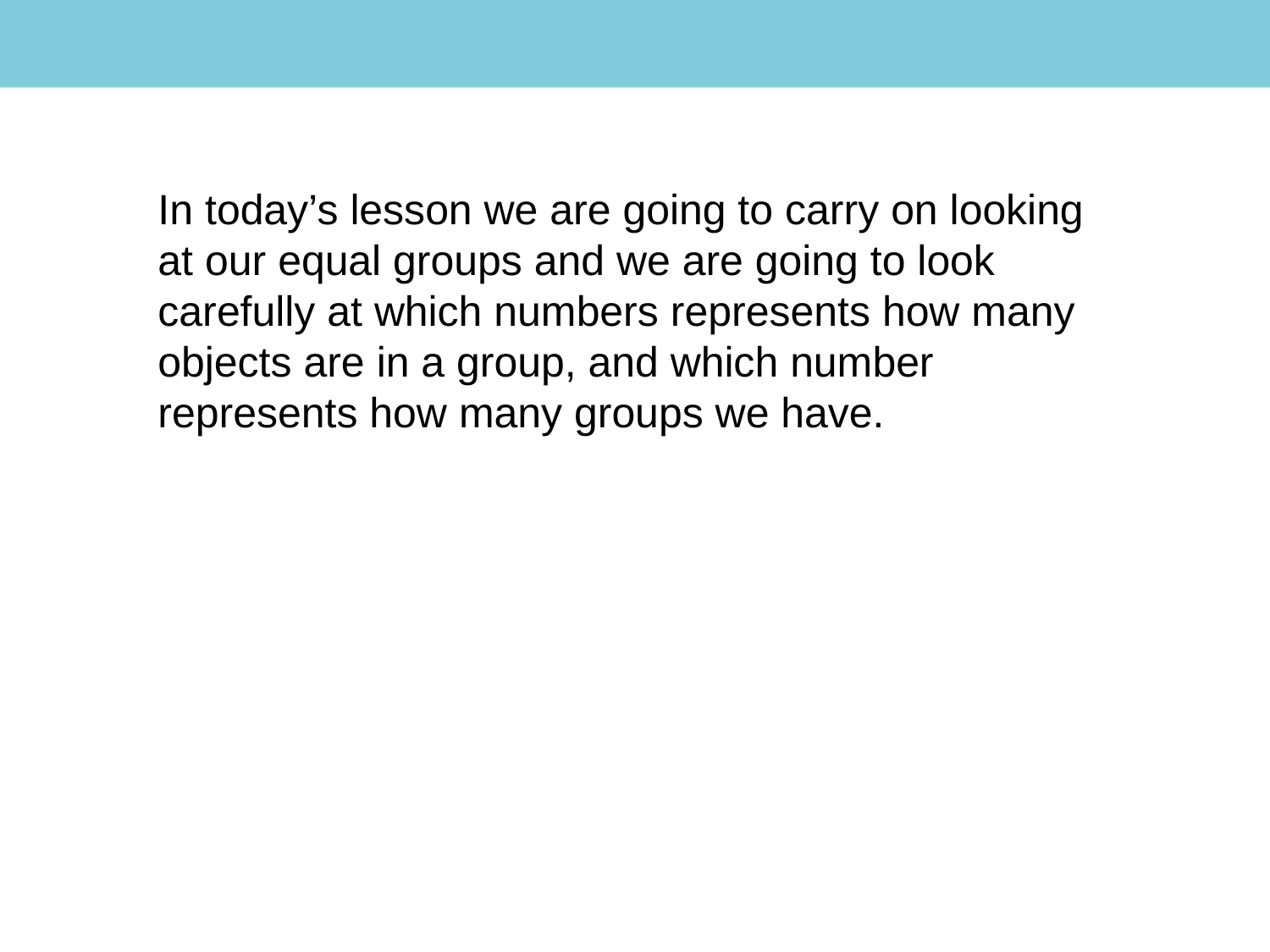

In today’s lesson we are going to carry on looking at our equal groups and we are going to look carefully at which numbers represents how many objects are in a group, and which number represents how many groups we have.